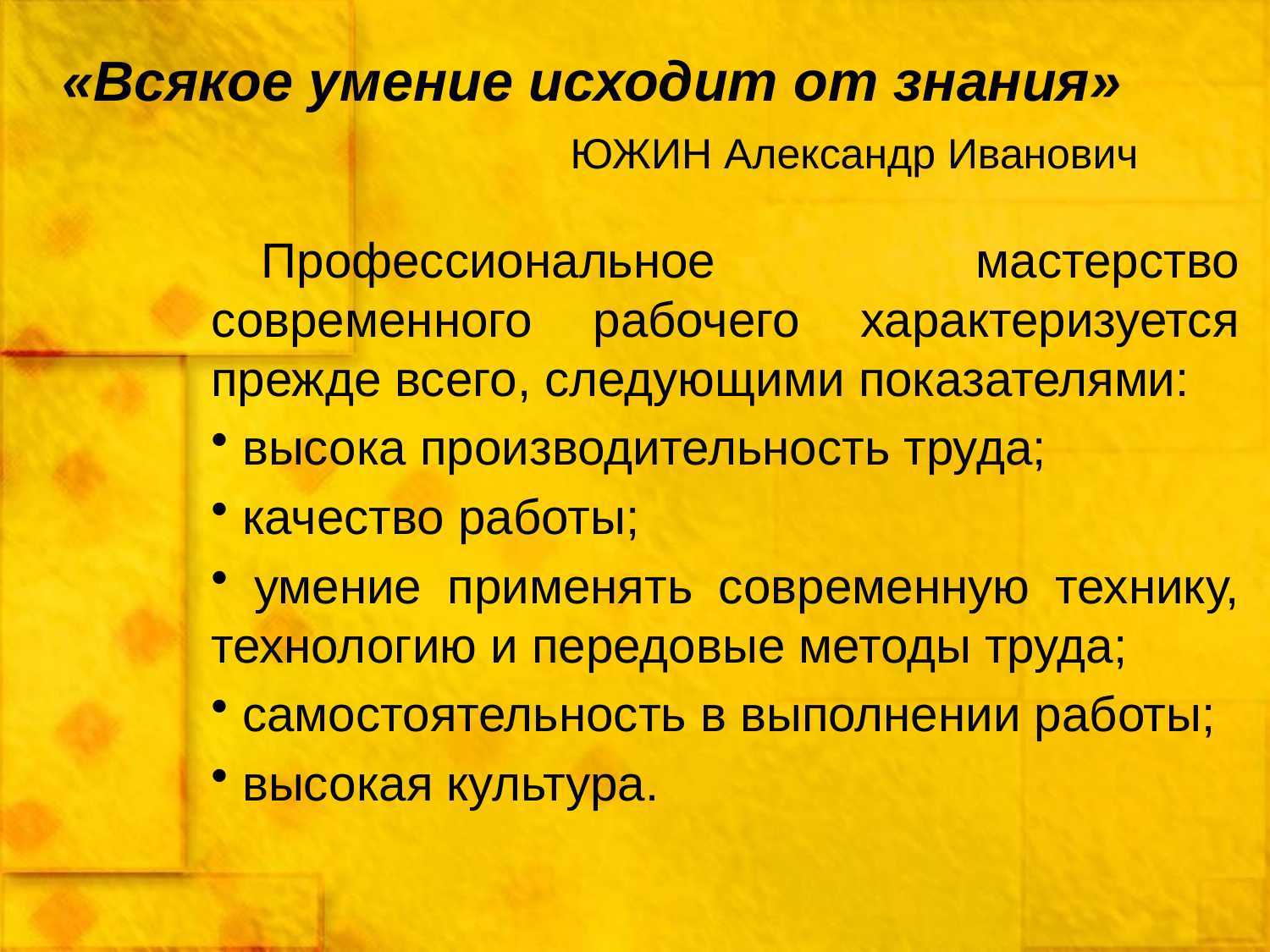

# «Всякое умение исходит от знания» ЮЖИН Александр Иванович
Профессиональное мастерство современного рабочего характеризуется прежде всего, следующими показателями:
 высока производительность труда;
 качество работы;
 умение применять современную технику, технологию и передовые методы труда;
 самостоятельность в выполнении работы;
 высокая культура.